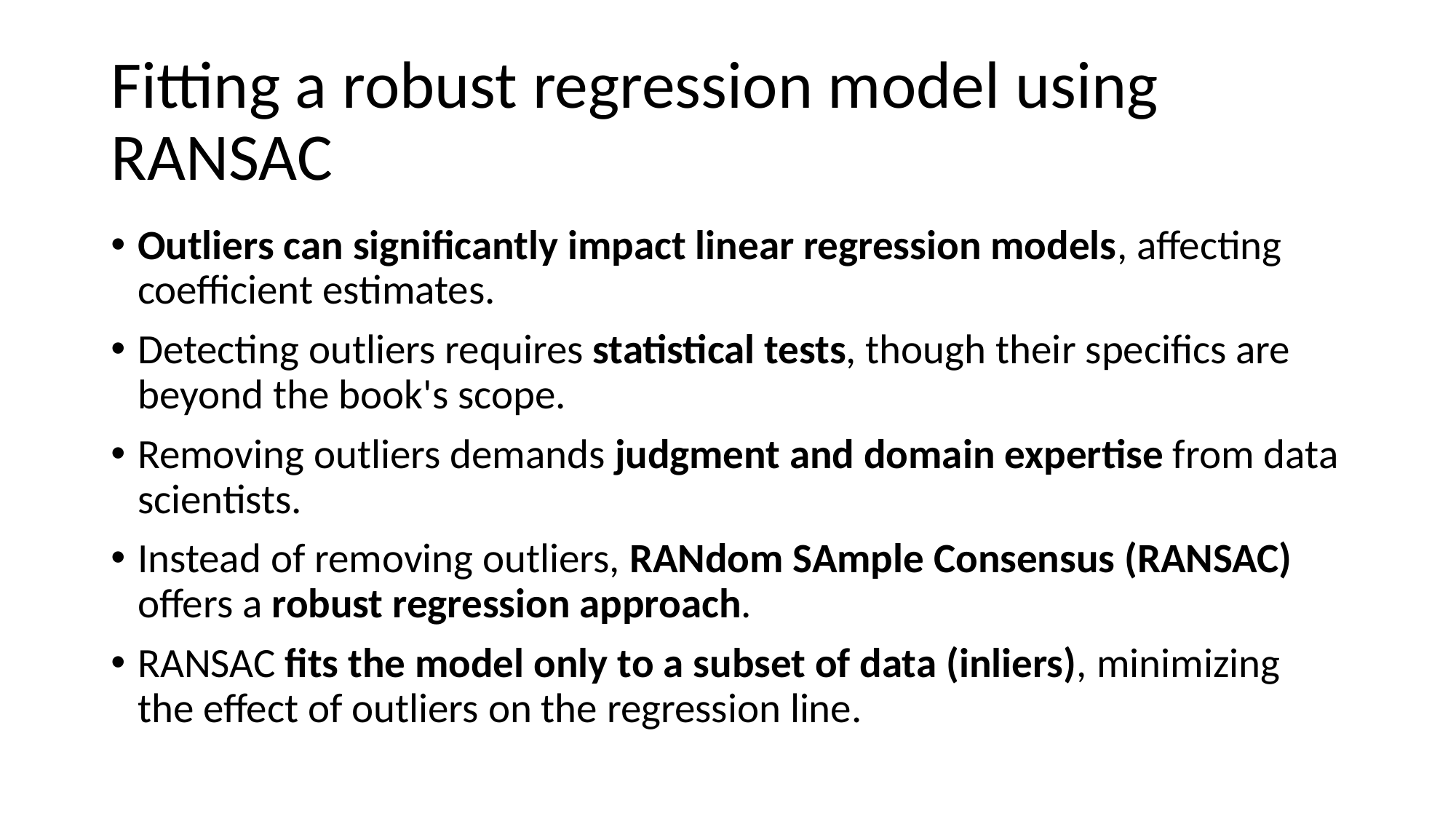

# Fitting a robust regression model using RANSAC
Outliers can significantly impact linear regression models, affecting coefficient estimates.
Detecting outliers requires statistical tests, though their specifics are beyond the book's scope.
Removing outliers demands judgment and domain expertise from data scientists.
Instead of removing outliers, RANdom SAmple Consensus (RANSAC) offers a robust regression approach.
RANSAC fits the model only to a subset of data (inliers), minimizing the effect of outliers on the regression line.